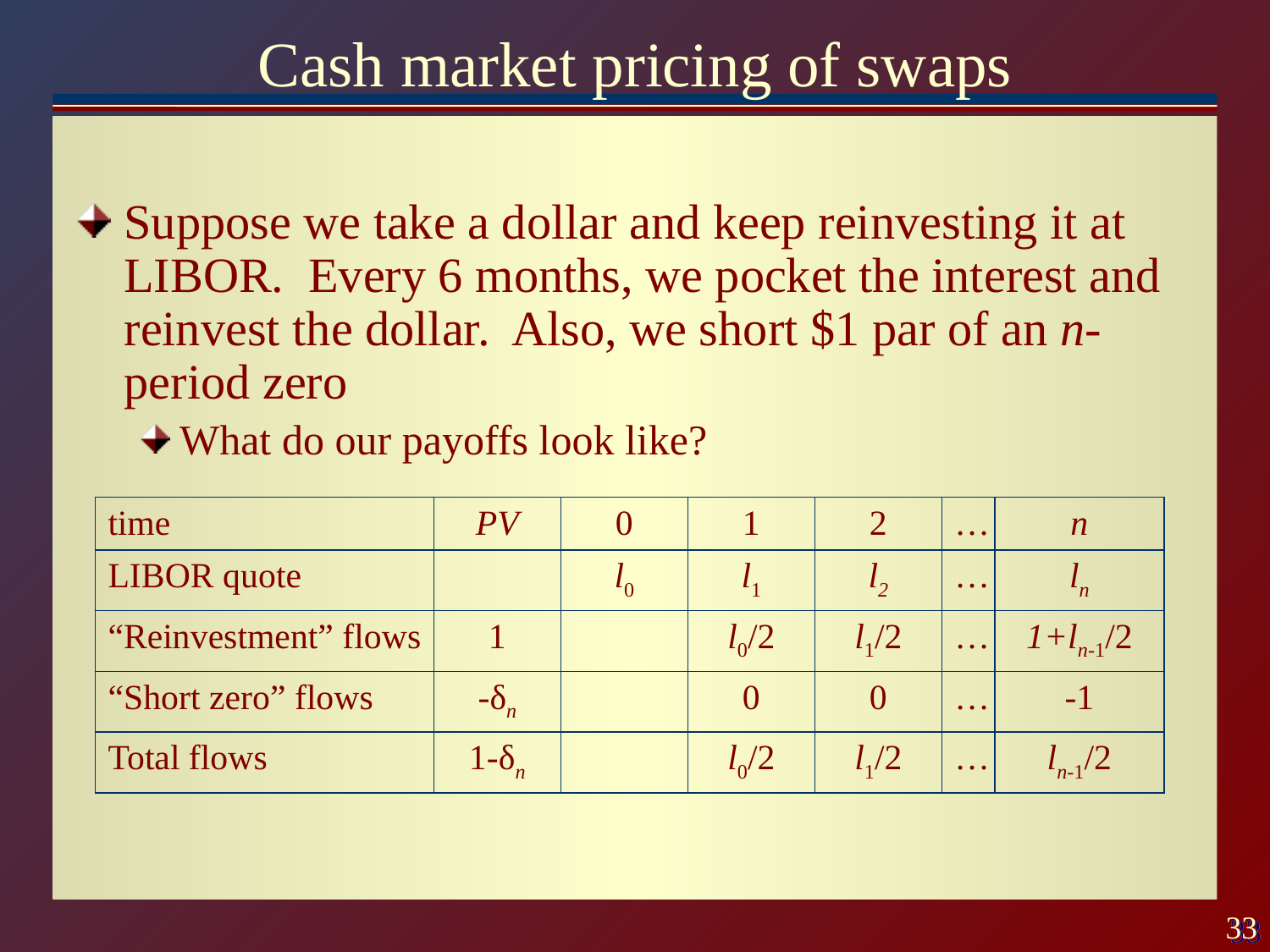

# Cash market pricing of swaps
Suppose we take a dollar and keep reinvesting it at LIBOR.  Every 6 months, we pocket the interest and reinvest the dollar.  Also, we short $1 par of an n-period zero
What do our payoffs look like?
| time | PV | 0 | 1 | 2 | … | n |
| --- | --- | --- | --- | --- | --- | --- |
| LIBOR quote |  | l0 | l1 | l2 | … | ln |
| “Reinvestment” flows | 1 |  | l0/2 | l1/2 | … | 1+ln-1/2 |
| “Short zero” flows | -δn |  | 0 | 0 | … | -1 |
| Total flows | 1-δn |  | l0/2 | l1/2 | … | ln-1/2 |